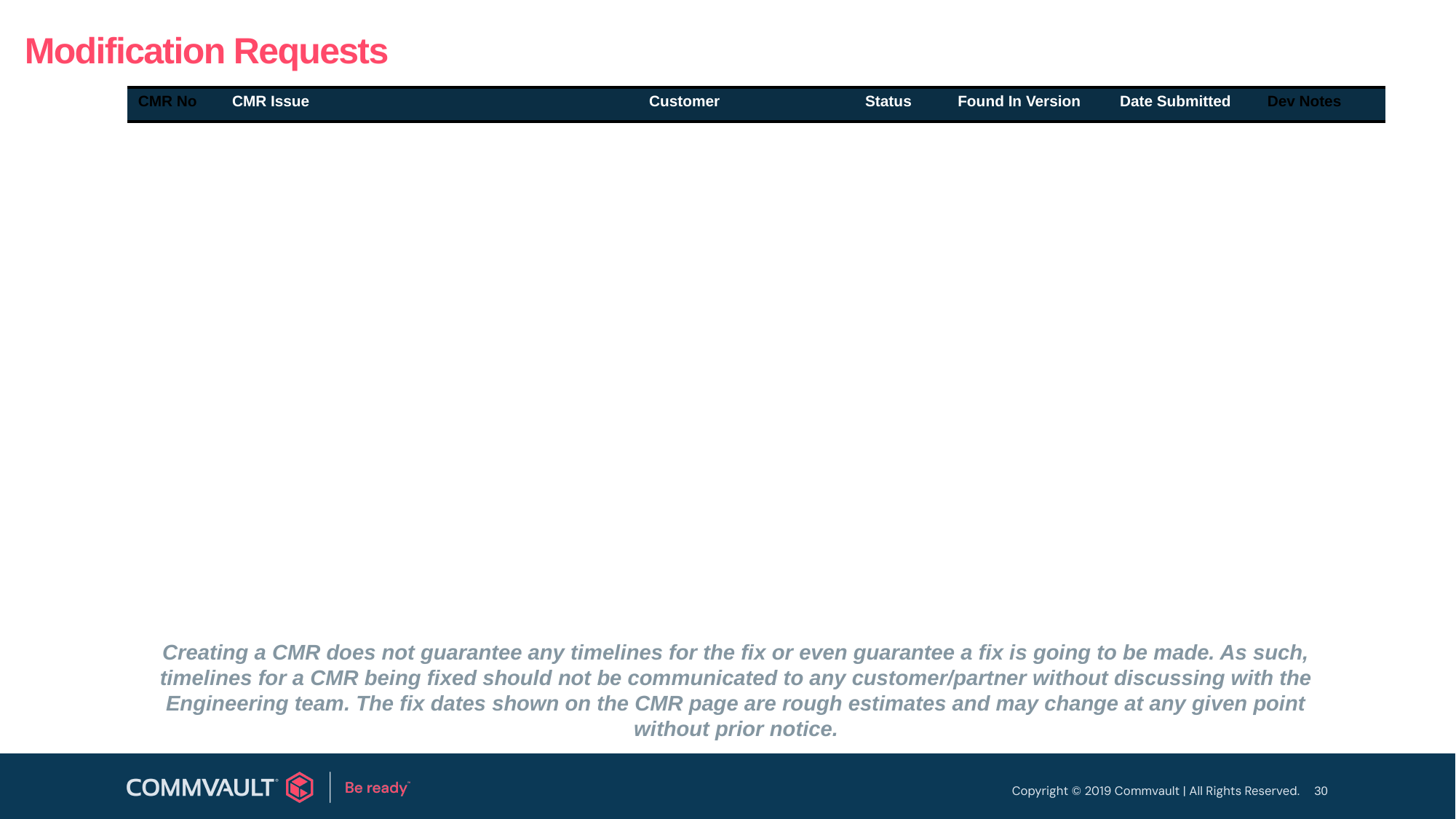

# Modification Requests
| CMR No | CMR Issue | Customer | Status | Found In Version | Date Submitted | Dev Notes |
| --- | --- | --- | --- | --- | --- | --- |
Creating a CMR does not guarantee any timelines for the fix or even guarantee a fix is going to be made. As such, timelines for a CMR being fixed should not be communicated to any customer/partner without discussing with the Engineering team. The fix dates shown on the CMR page are rough estimates and may change at any given point without prior notice.
30